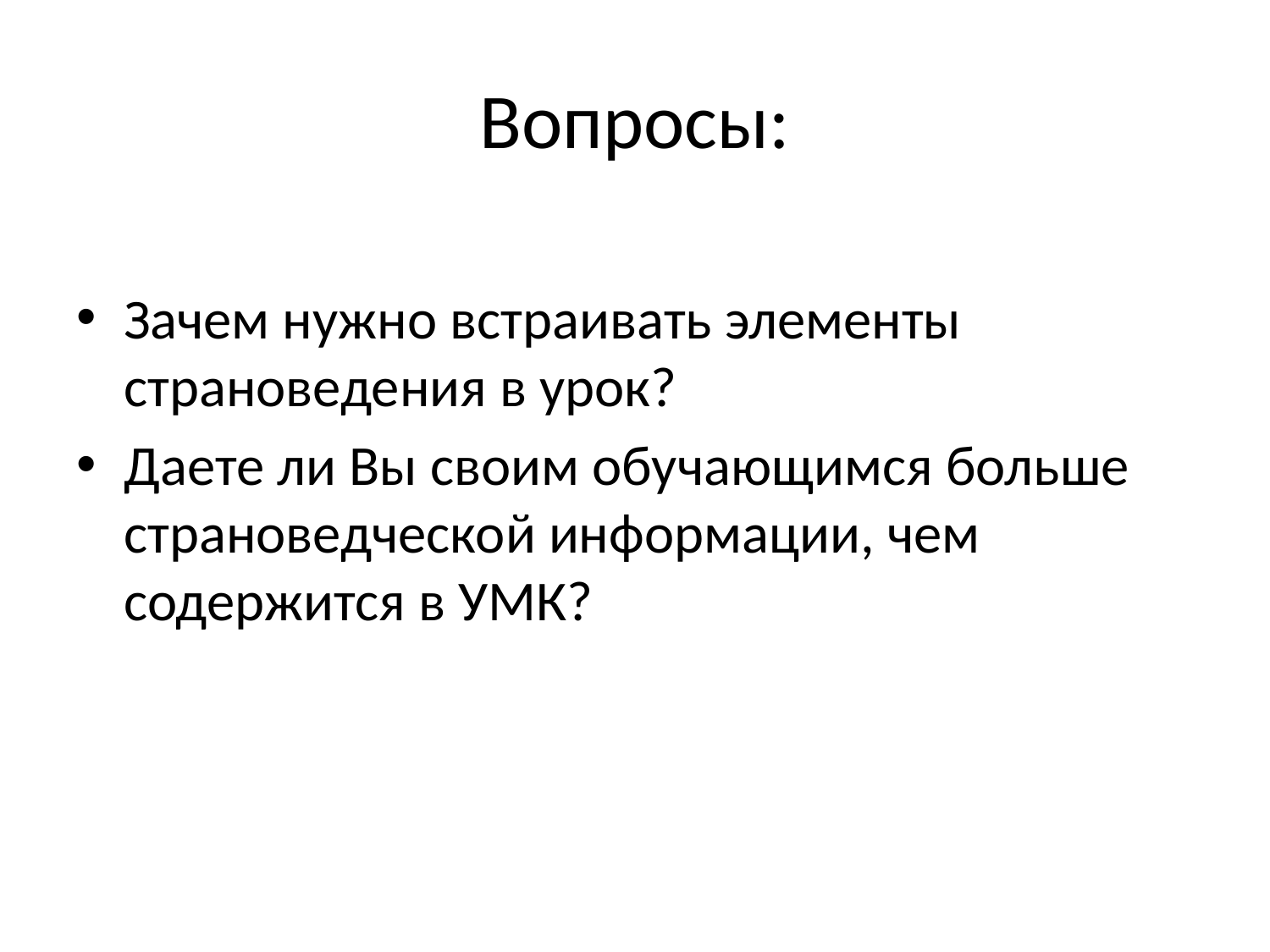

# Вопросы:
Зачем нужно встраивать элементы страноведения в урок?
Даете ли Вы своим обучающимся больше страноведческой информации, чем содержится в УМК?